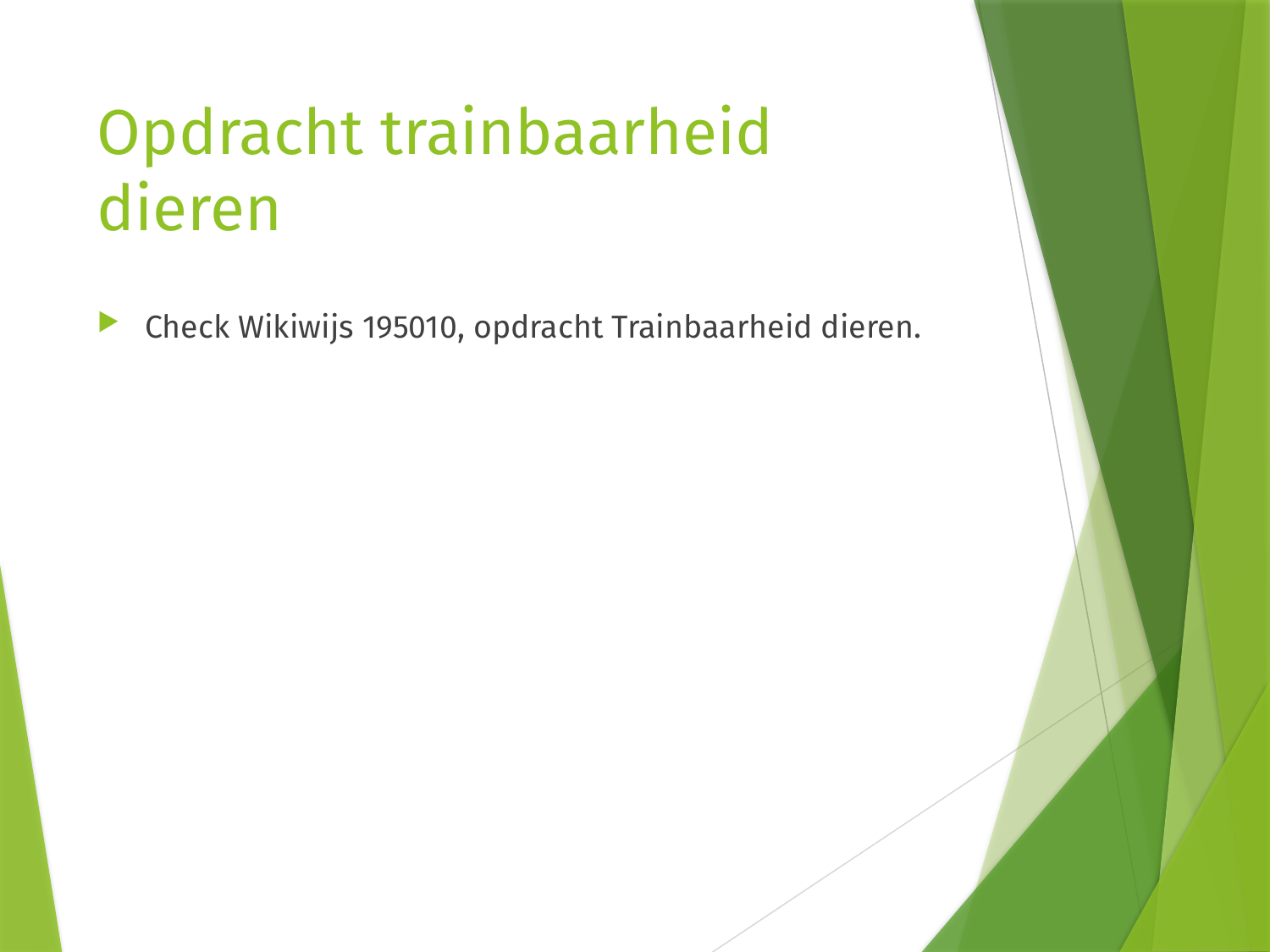

# Opdracht trainbaarheid dieren
Check Wikiwijs 195010, opdracht Trainbaarheid dieren.